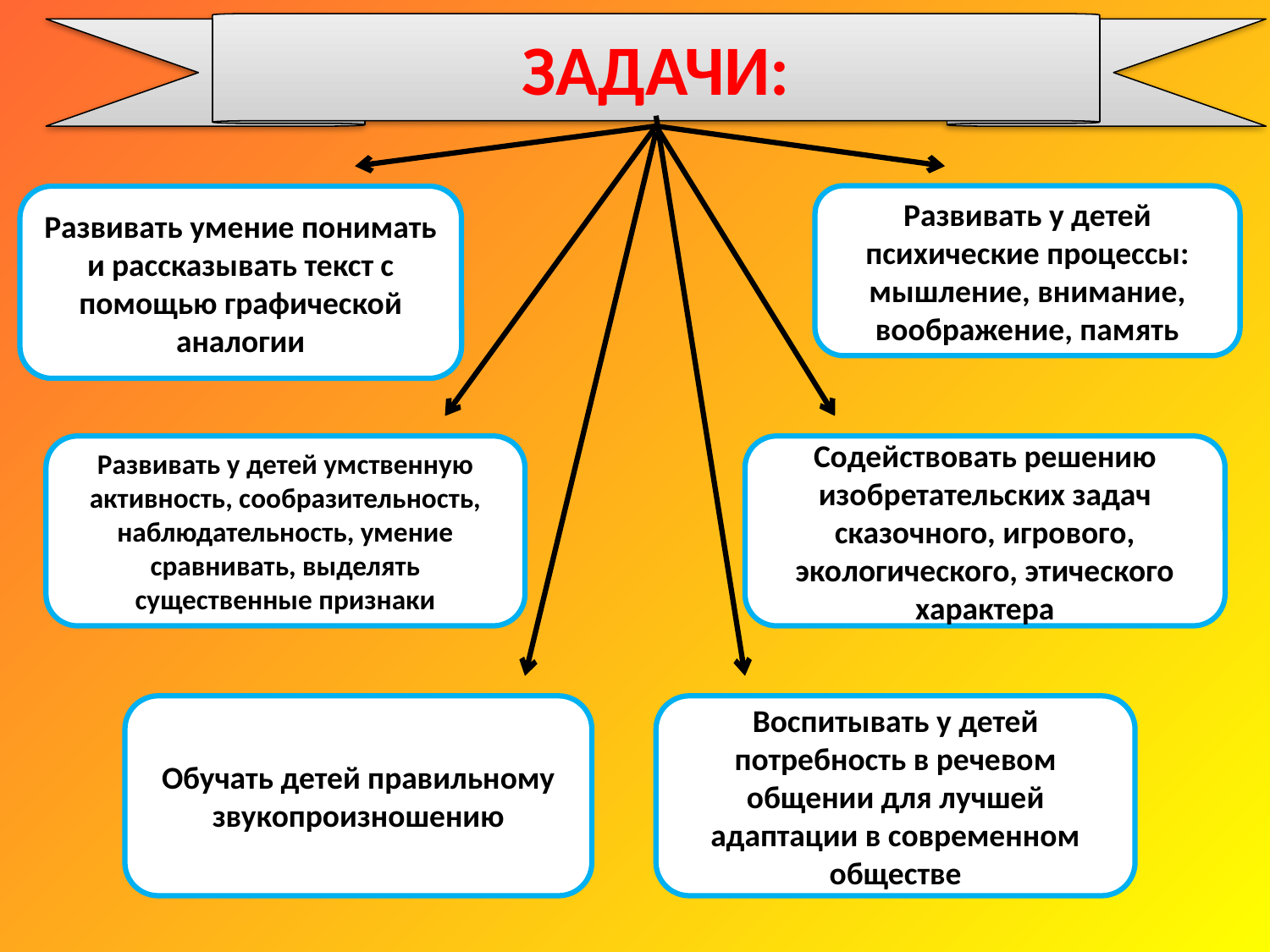

ЗАДАЧИ:
Развивать у детей психические процессы: мышление, внимание, воображение, память
Развивать умение понимать и рассказывать текст с помощью графической аналогии
Развивать у детей умственную активность, сообразительность, наблюдательность, умение сравнивать, выделять существенные признаки
Содействовать решению изобретательских задач сказочного, игрового, экологического, этического характера
Обучать детей правильному звукопроизношению
Воспитывать у детей потребность в речевом общении для лучшей адаптации в современном обществе